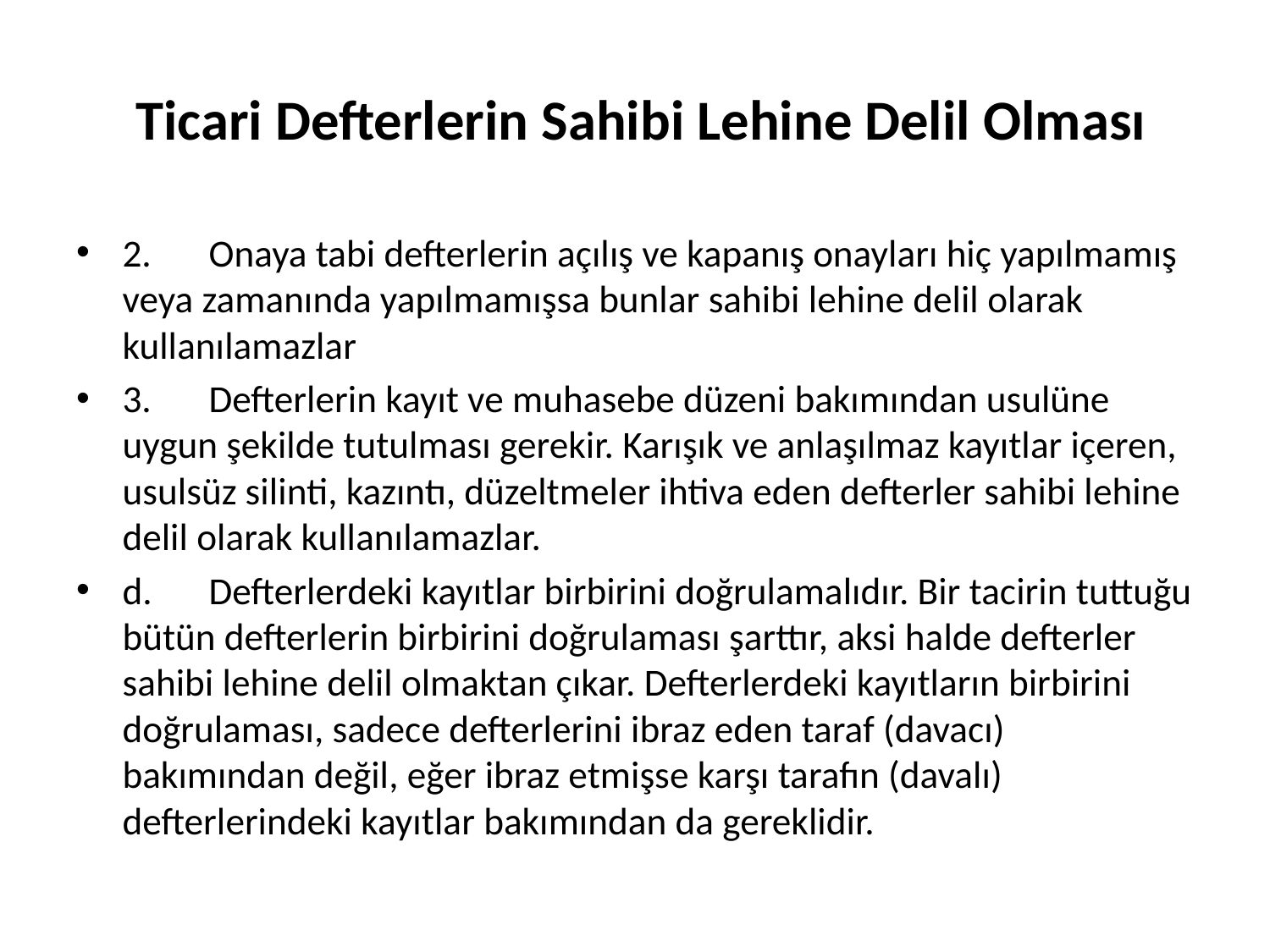

# Ticari Defterlerin Sahibi Lehine Delil Olması
2.	Onaya tabi defterlerin açılış ve kapanış onayları hiç yapılmamış veya zamanında yapılmamışsa bunlar sahibi lehine delil olarak kullanılamazlar
3.	Defterlerin kayıt ve muhasebe düzeni bakımından usulüne uygun şekilde tutulması gerekir. Karışık ve anlaşılmaz kayıtlar içeren, usulsüz silinti, kazıntı, düzeltmeler ihtiva eden defterler sahibi lehine delil olarak kullanılamazlar.
d.	Defterlerdeki kayıtlar birbirini doğrulamalıdır. Bir tacirin tuttuğu bütün defterlerin birbirini doğrulaması şarttır, aksi halde defterler sahibi lehine delil olmaktan çıkar. Defterlerdeki kayıtların birbirini doğrulaması, sadece defterlerini ibraz eden taraf (davacı) bakımından değil, eğer ibraz etmişse karşı tarafın (davalı) defterlerindeki kayıtlar bakımından da gereklidir.